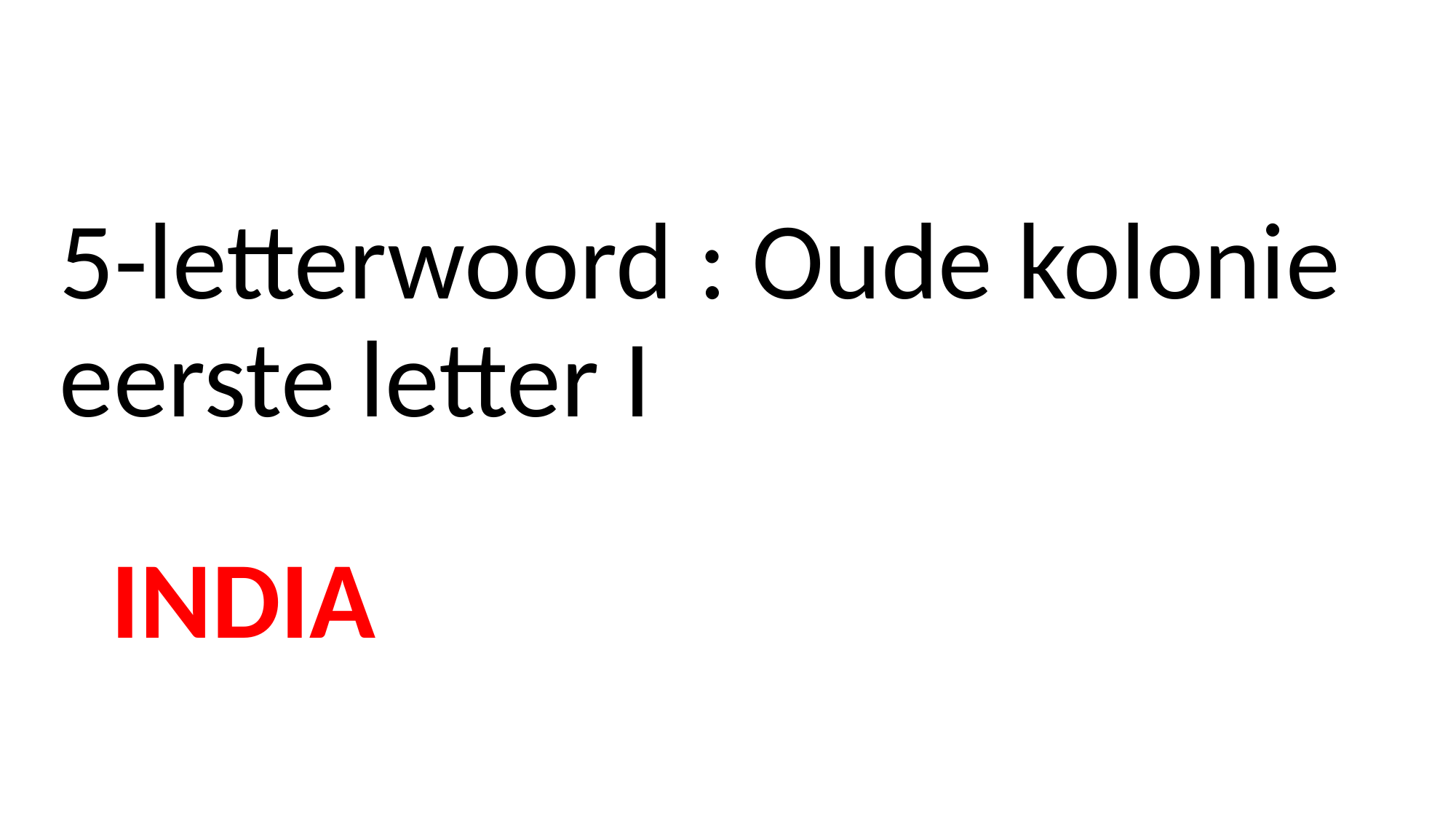

# 5-letterwoord : Oude kolonie eerste letter I
INDIA